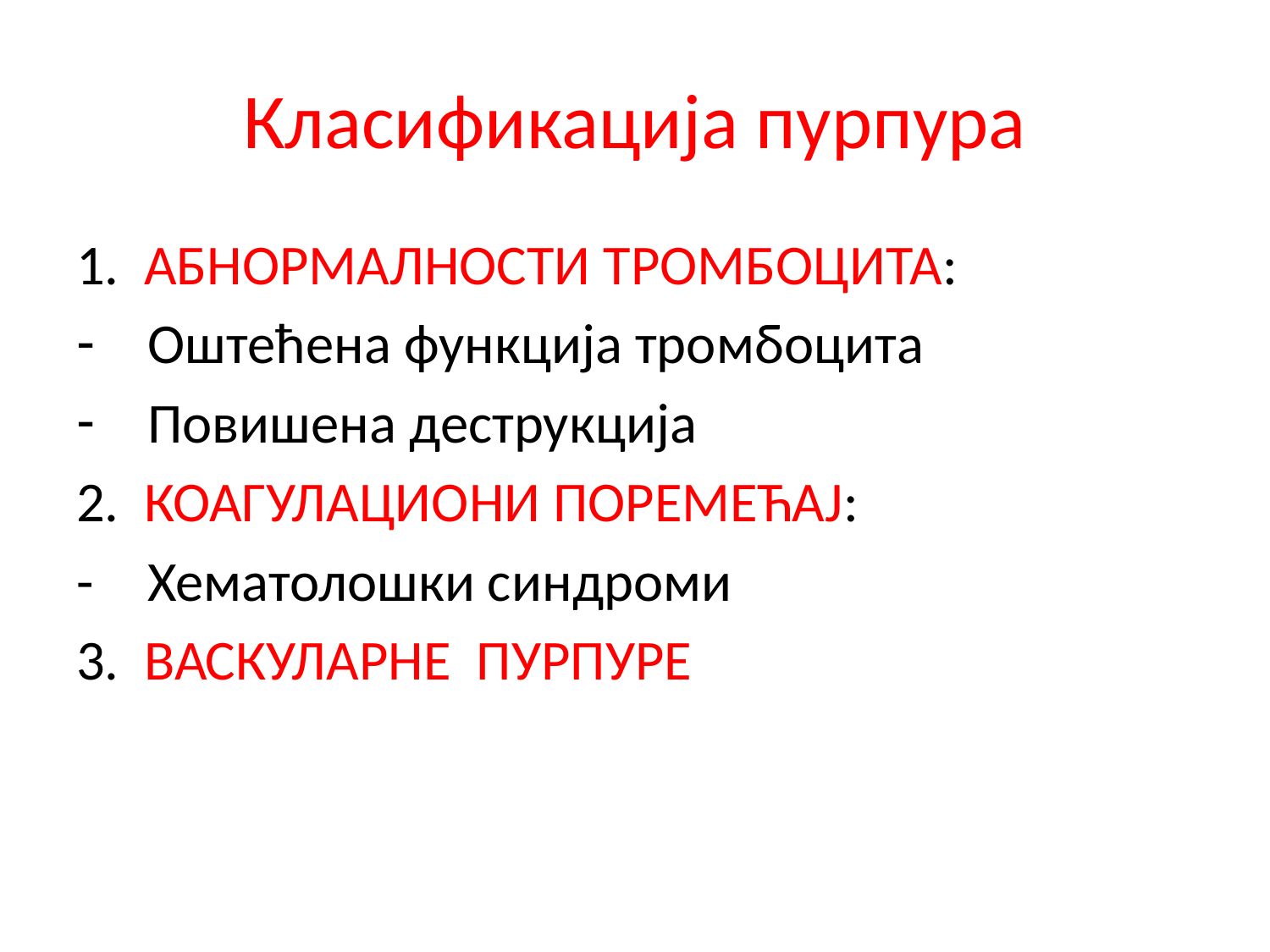

# Класификација пурпура
1.  АБНОРМАЛНОСТИ ТРОМБОЦИТА:
Оштећена функција тромбоцита
Повишена деструкција
2.  КОАГУЛАЦИОНИ ПОРЕМЕЋАЈ:
- 	Хематолошки синдроми
3.  ВАСКУЛАРНЕ  ПУРПУРЕ